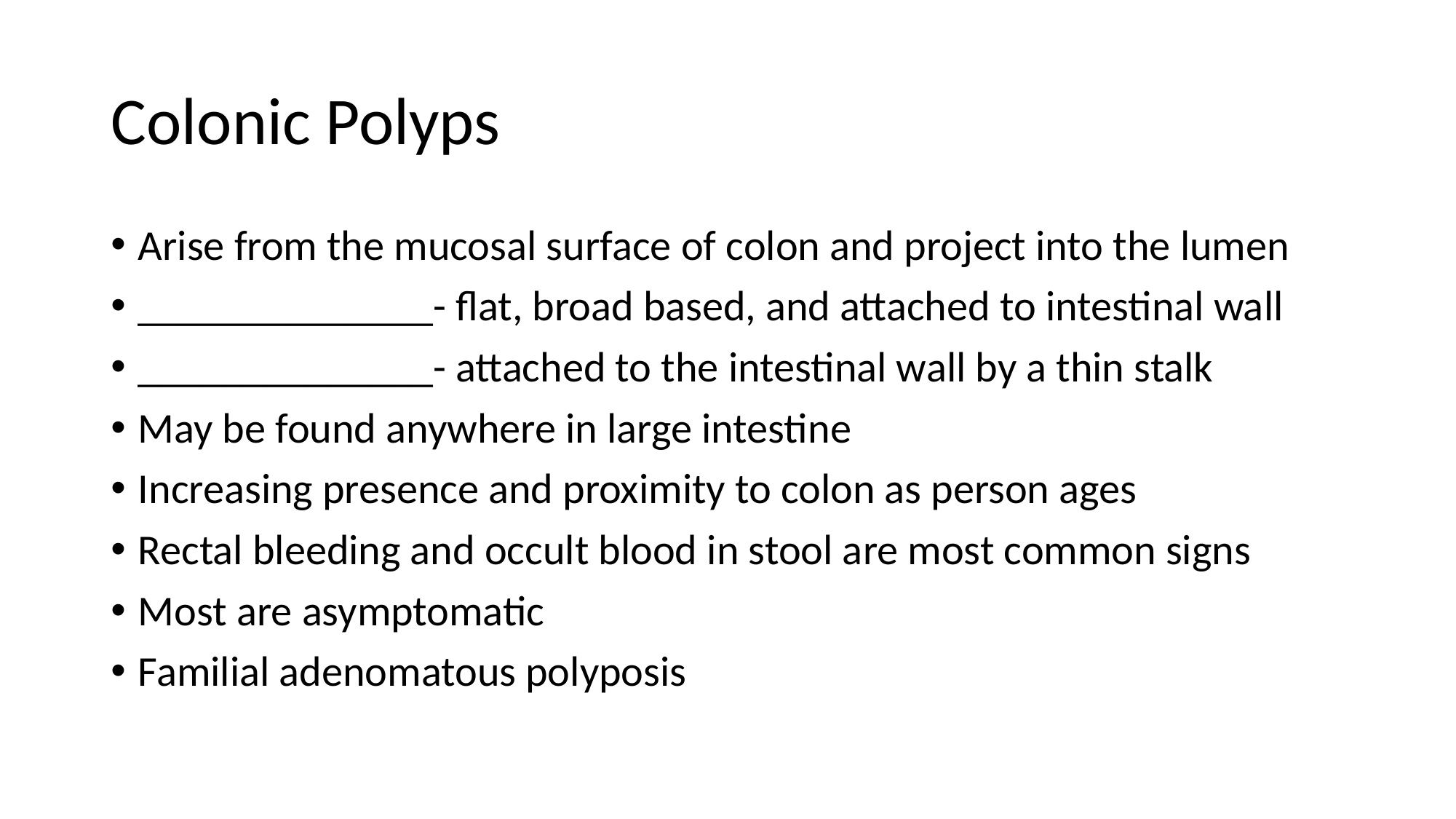

# Colonic Polyps
Arise from the mucosal surface of colon and project into the lumen
______________- flat, broad based, and attached to intestinal wall
______________- attached to the intestinal wall by a thin stalk
May be found anywhere in large intestine
Increasing presence and proximity to colon as person ages
Rectal bleeding and occult blood in stool are most common signs
Most are asymptomatic
Familial adenomatous polyposis